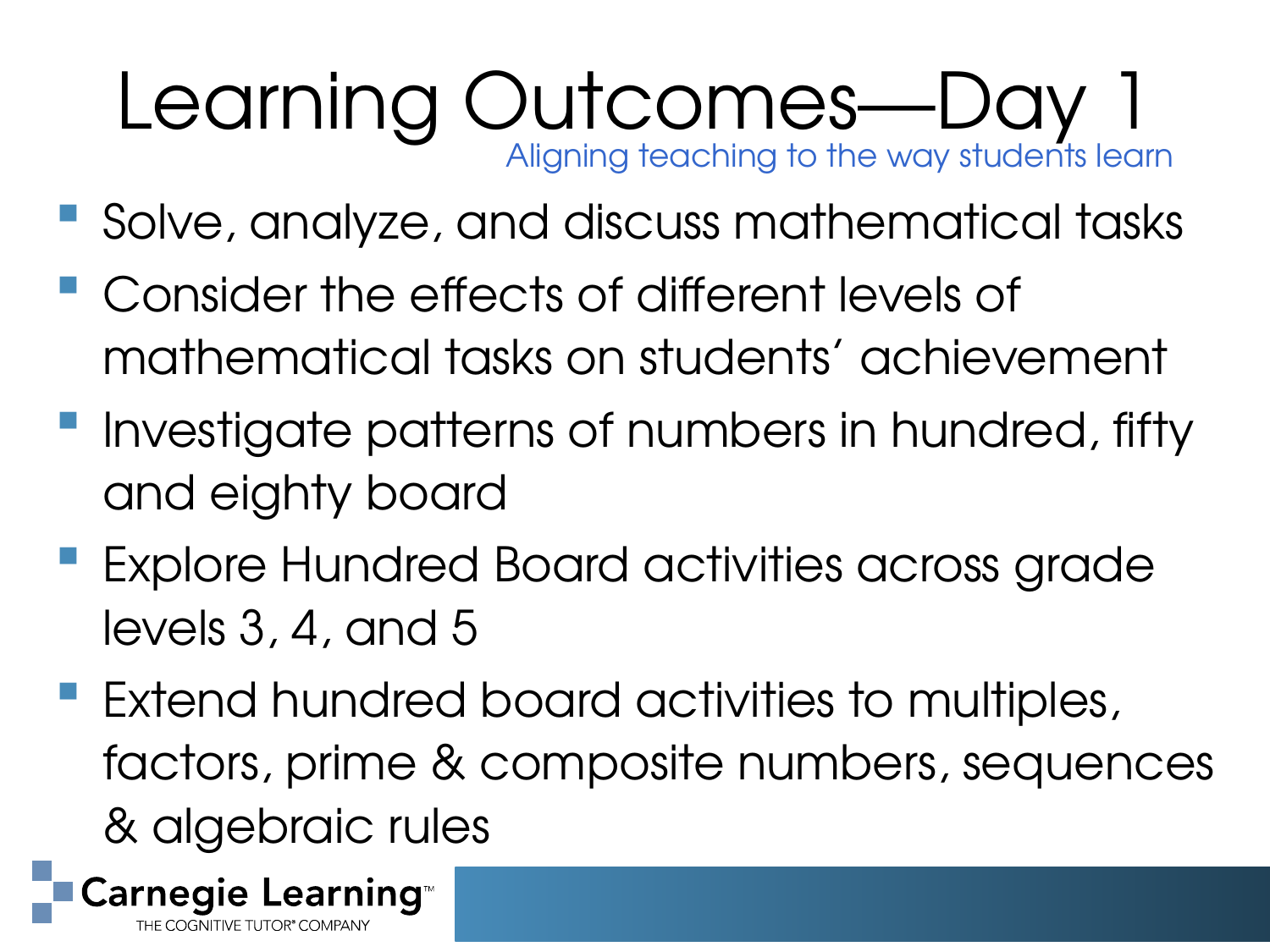

# Learning Outcomes—Day 1
Aligning teaching to the way students learn
Solve, analyze, and discuss mathematical tasks
Consider the effects of different levels of mathematical tasks on students’ achievement
Investigate patterns of numbers in hundred, fifty and eighty board
Explore Hundred Board activities across grade levels 3, 4, and 5
Extend hundred board activities to multiples, factors, prime & composite numbers, sequences & algebraic rules